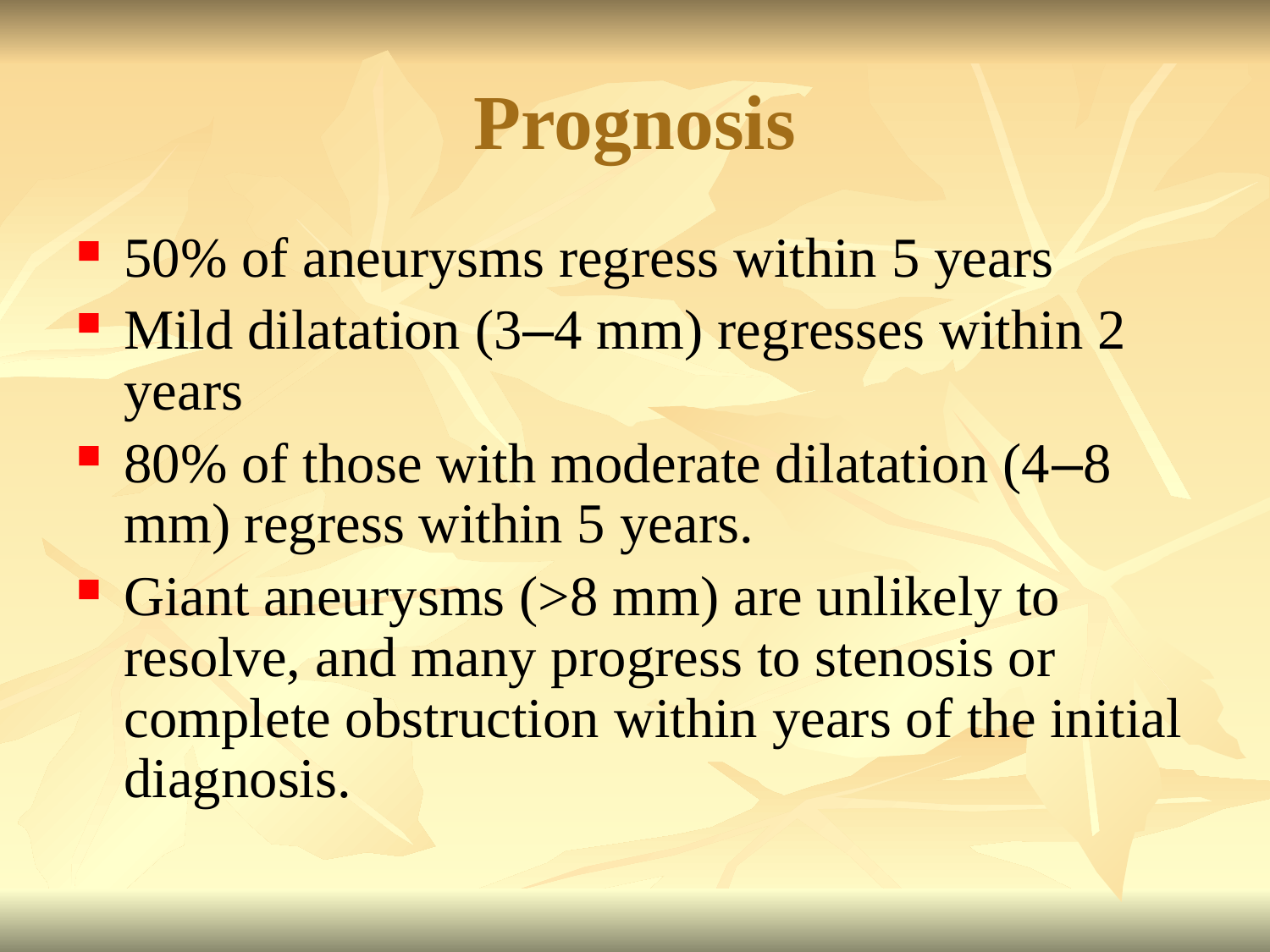

# Prognosis
50% of aneurysms regress within 5 years
Mild dilatation (3–4 mm) regresses within 2 years
80% of those with moderate dilatation (4–8 mm) regress within 5 years.
Giant aneurysms (>8 mm) are unlikely to resolve, and many progress to stenosis or complete obstruction within years of the initial diagnosis.